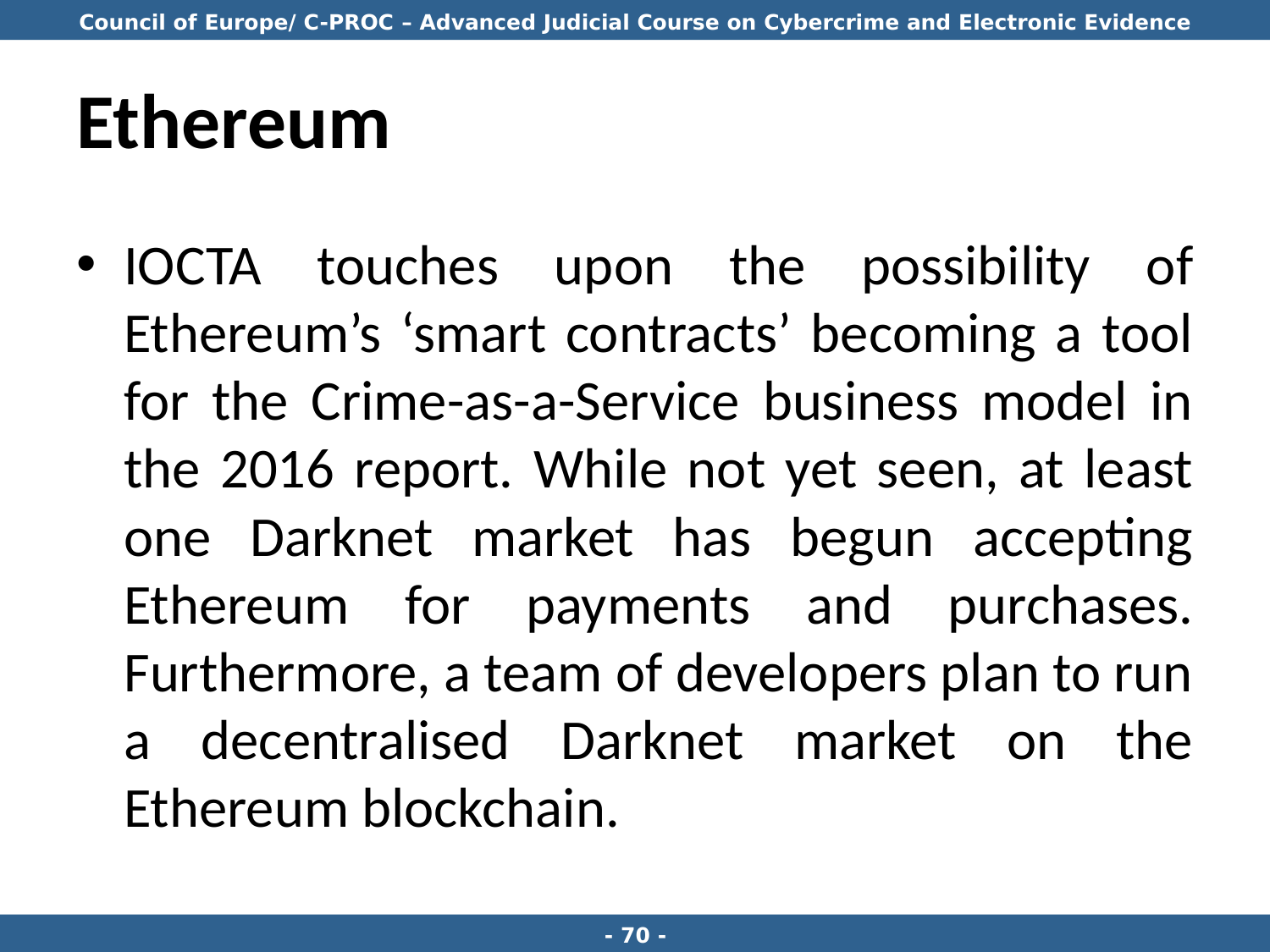

# Ethereum
IOCTA touches upon the possibility of Ethereum’s ‘smart contracts’ becoming a tool for the Crime-as-a-Service business model in the 2016 report. While not yet seen, at least one Darknet market has begun accepting Ethereum for payments and purchases. Furthermore, a team of developers plan to run a decentralised Darknet market on the Ethereum blockchain.